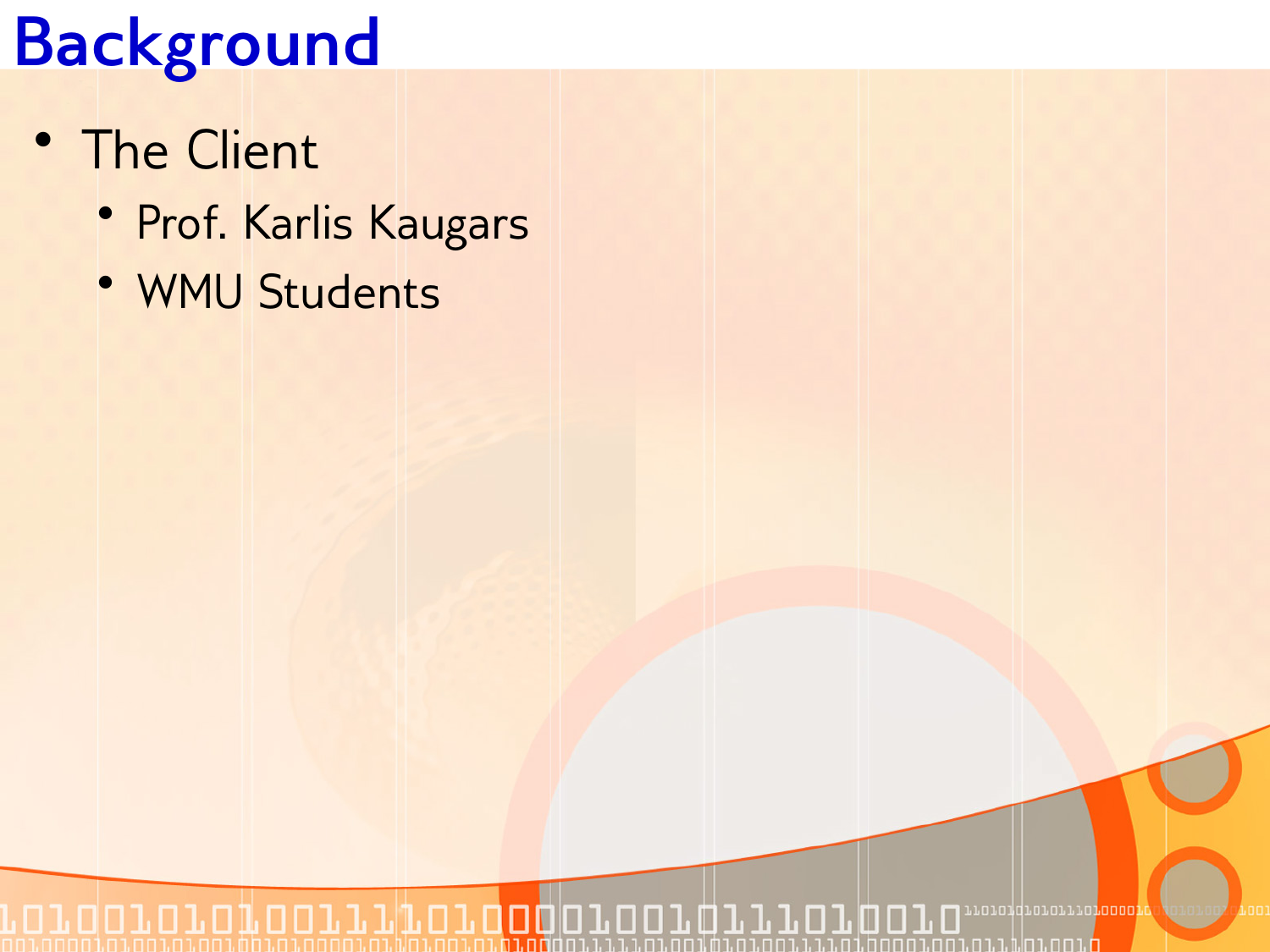

# Background
The Client
Prof. Karlis Kaugars
WMU Students